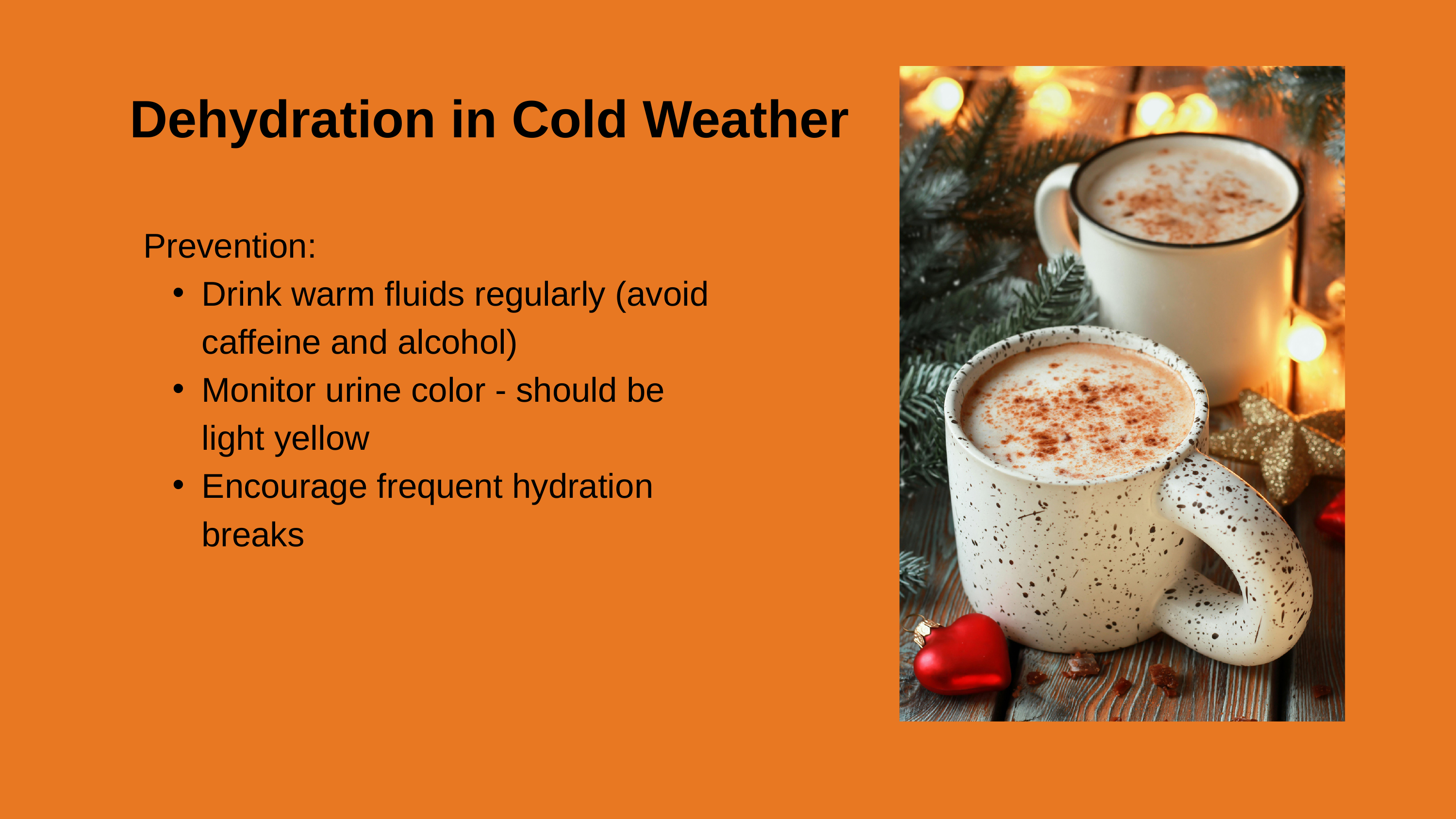

Dehydration in Cold Weather
Prevention:
Drink warm fluids regularly (avoid caffeine and alcohol)
Monitor urine color - should be light yellow
Encourage frequent hydration breaks